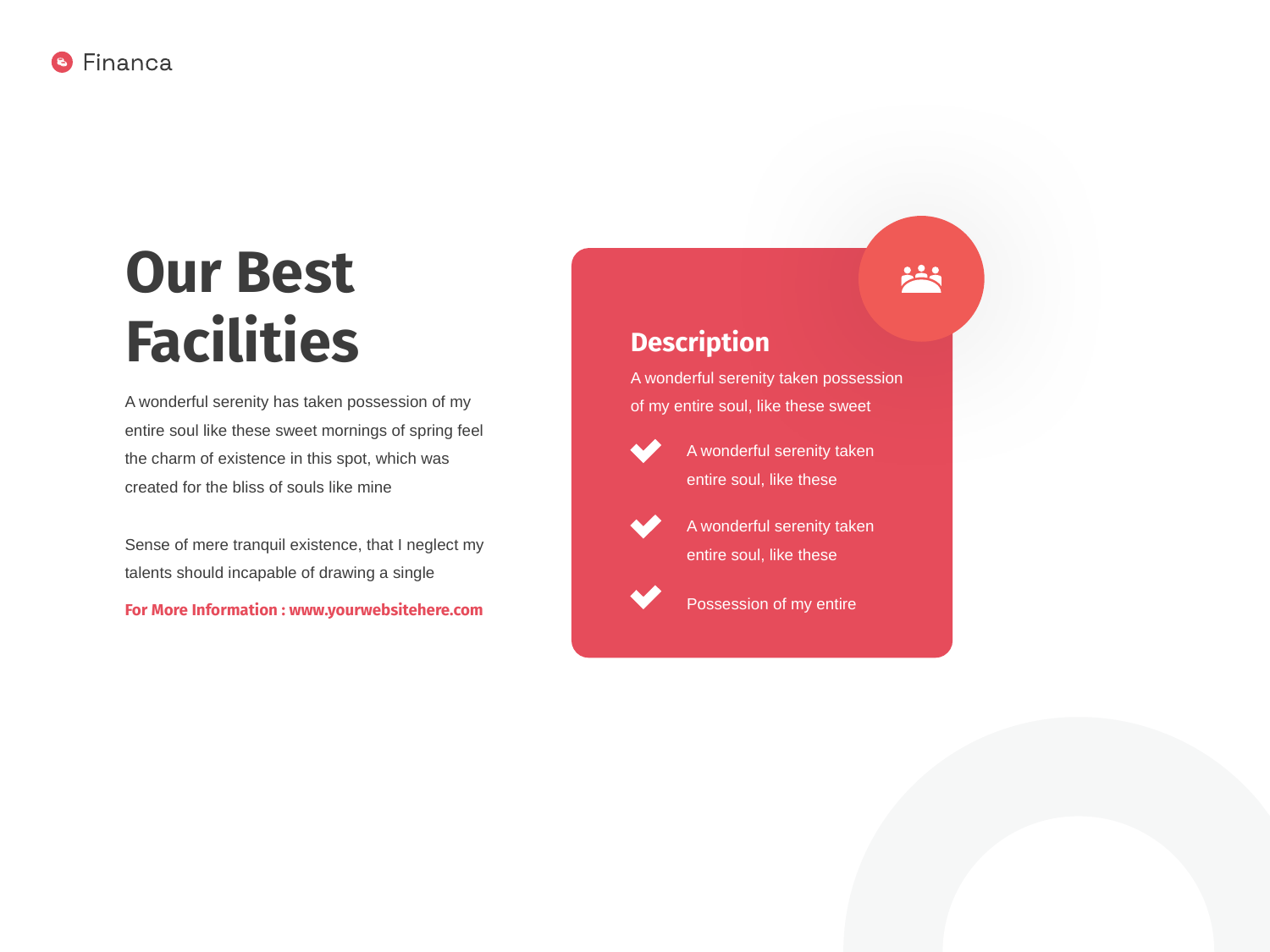

# Our Best Facilities

Description
A wonderful serenity taken possession of my entire soul, like these sweet
A wonderful serenity has taken possession of my entire soul like these sweet mornings of spring feel the charm of existence in this spot, which was created for the bliss of souls like mine

Sense of mere tranquil existence, that I neglect my talents should incapable of drawing a single
A wonderful serenity taken entire soul, like these

A wonderful serenity taken entire soul, like these

Possession of my entire

For More Information : www.yourwebsitehere.com